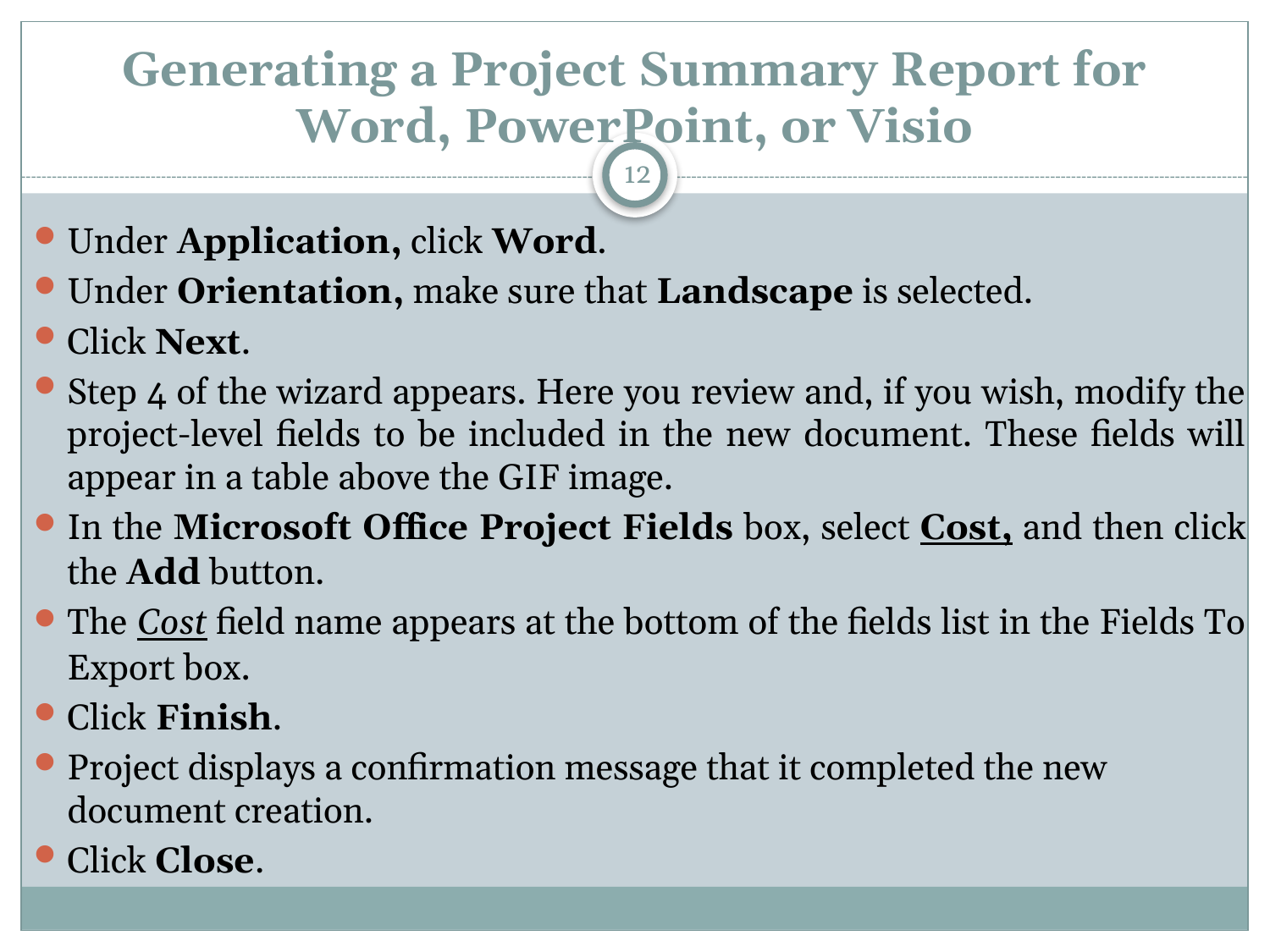

# Generating a Project Summary Report for Word, PowerPoint, or Visio
12
Under Application, click Word.
Under Orientation, make sure that Landscape is selected.
Click Next.
Step 4 of the wizard appears. Here you review and, if you wish, modify the project-level fields to be included in the new document. These fields will appear in a table above the GIF image.
In the Microsoft Office Project Fields box, select Cost, and then click the Add button.
The Cost field name appears at the bottom of the fields list in the Fields To Export box.
Click Finish.
Project displays a confirmation message that it completed the new document creation.
Click Close.